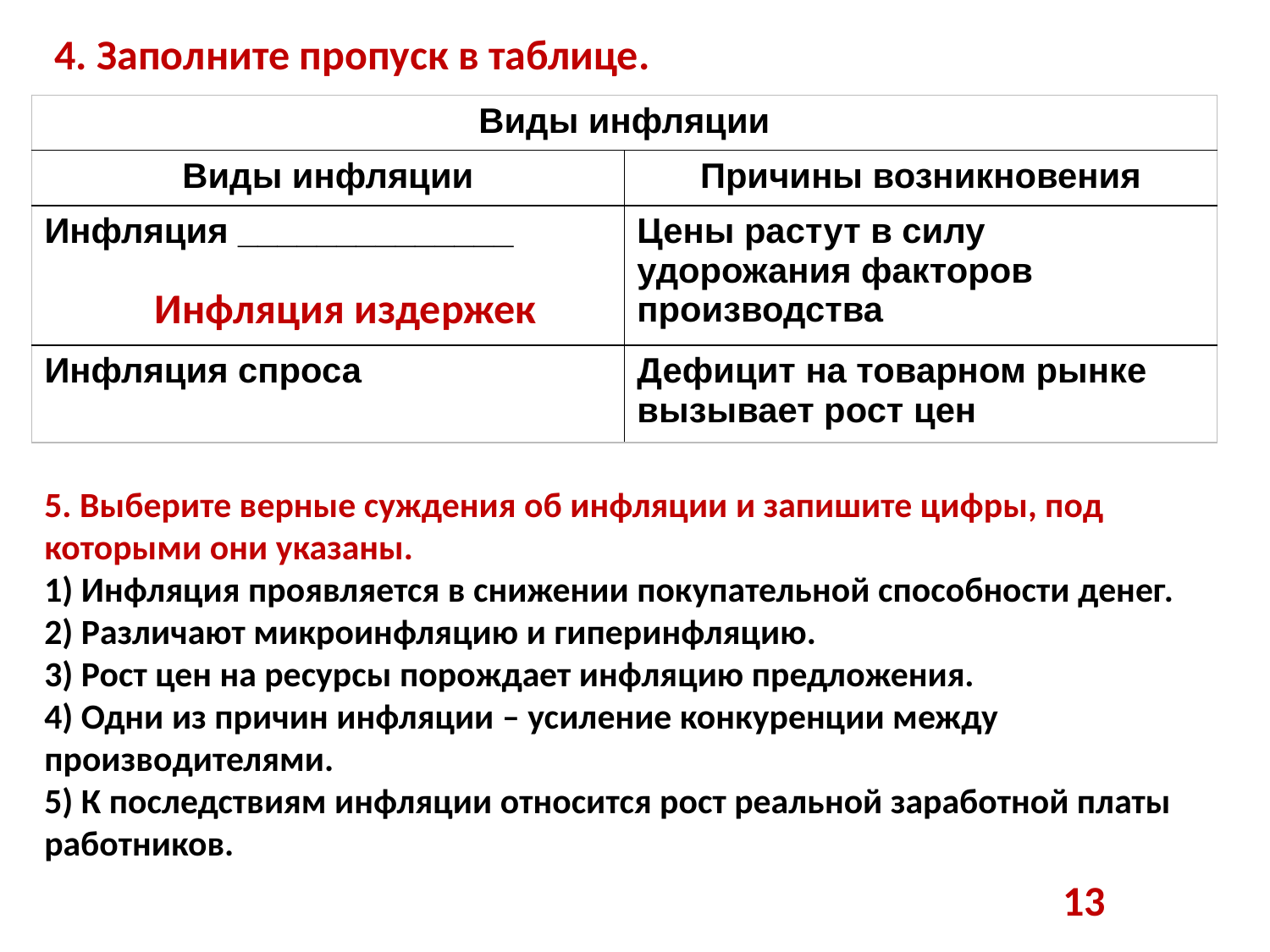

4. Заполните пропуск в таблице.
| Виды инфляции |  |
| --- | --- |
| Виды инфляции | Причины возникновения |
| Инфляция \_\_\_\_\_\_\_\_\_\_\_\_\_\_ | Цены растут в силу удорожания факторов производства |
| Инфляция спроса | Дефицит на товарном рынке вызывает рост цен |
Инфляция издержек
5. Выберите верные суждения об инфляции и запишите цифры, под которыми они указаны.
1) Инфляция проявляется в снижении покупательной способности денег.
2) Различают микроинфляцию и гиперинфляцию.
3) Рост цен на ресурсы порождает инфляцию предложения.
4) Одни из причин инфляции – усиление конкуренции между производителями.
5) К последствиям инфляции относится рост реальной заработной платы работников.
13